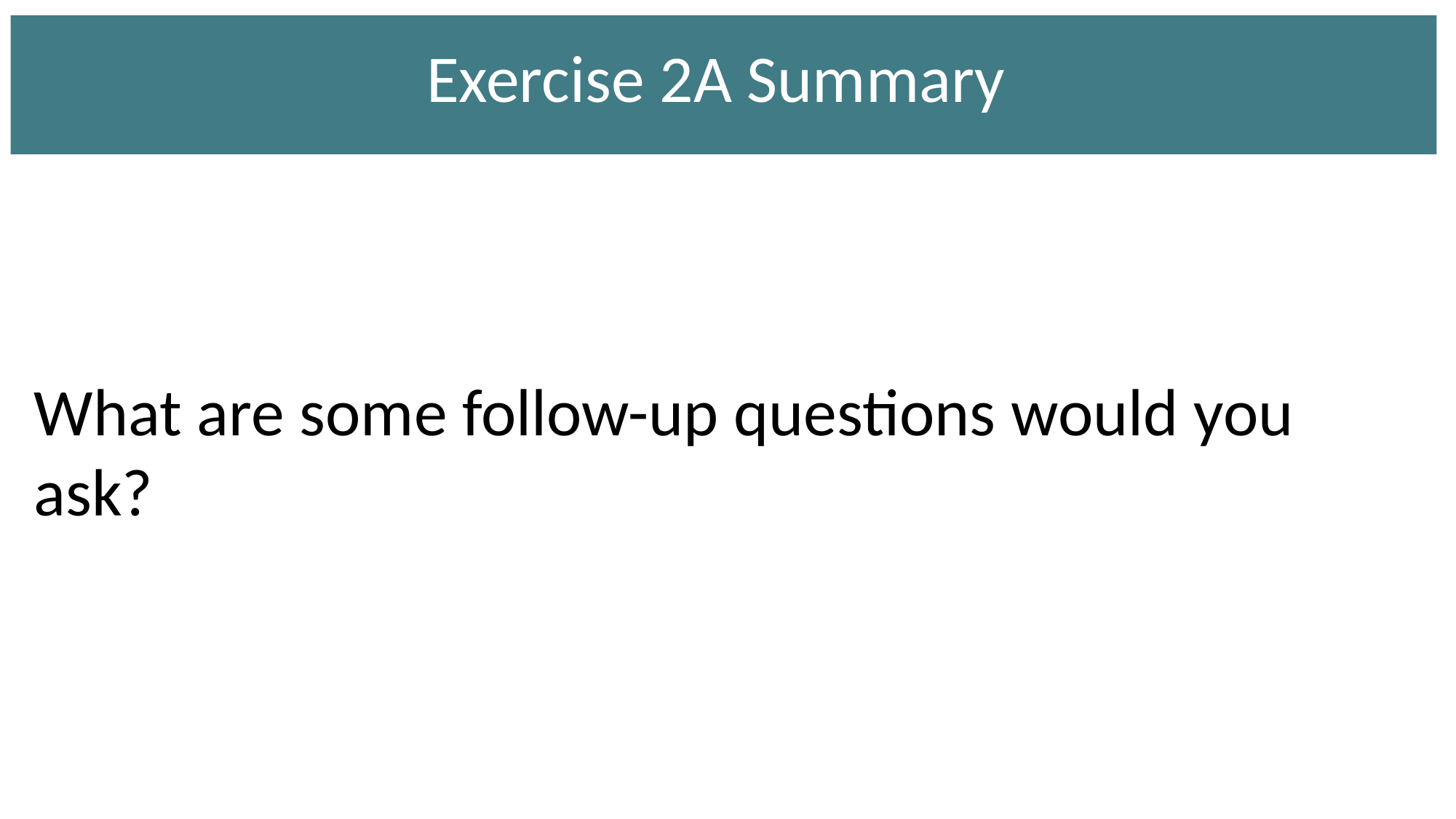

# Exercise 2A Summary
What are some follow-up questions would you ask?